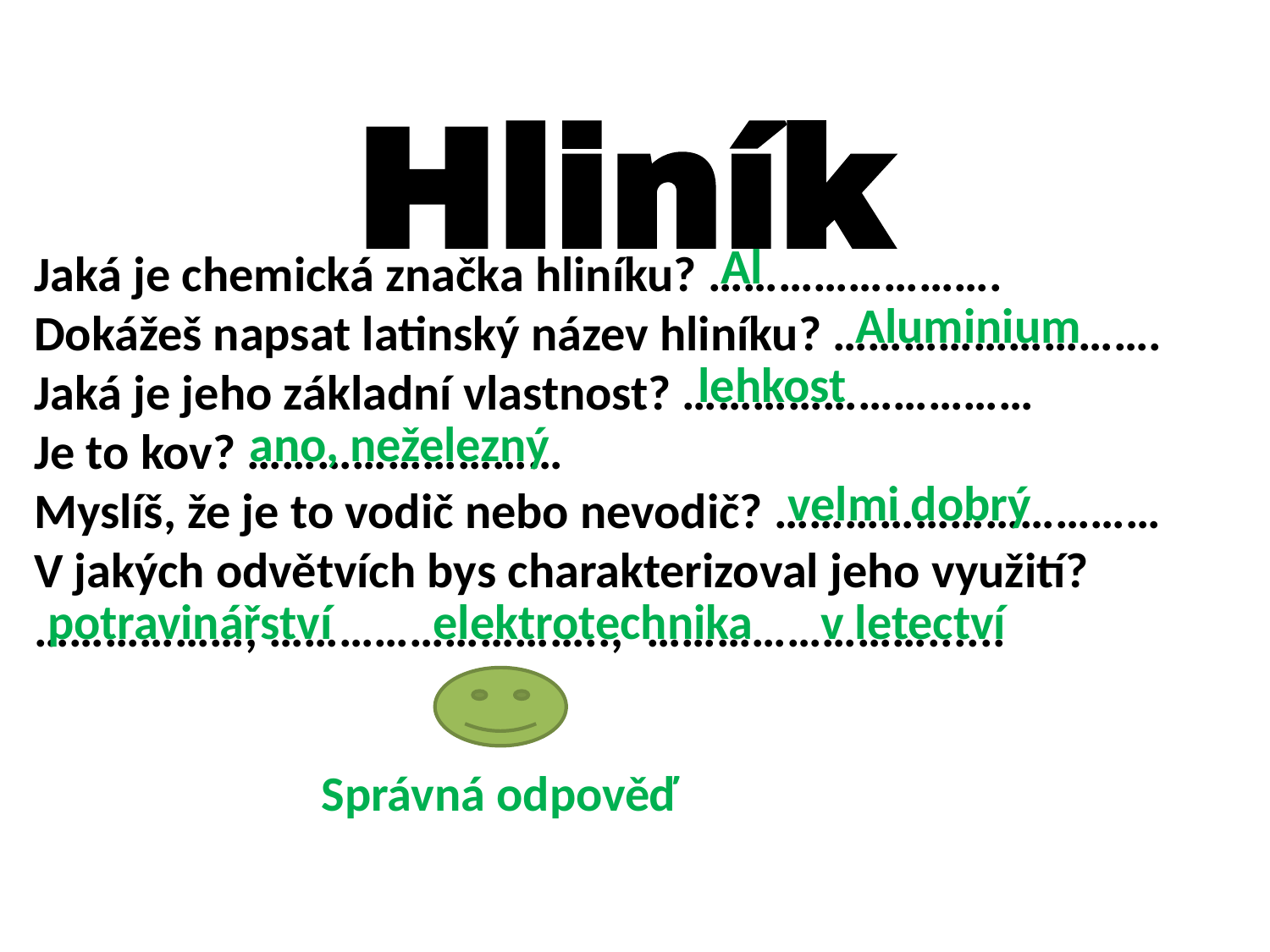

# Hliník
                                                            Al
                                                                        Aluminium
                                                          lehkost
                  ano, neželezný
                                                                  velmi dobrý

potravinářství         elektrotechnika      v letectví
Jaká je chemická značka hliníku? …………………….
Dokážeš napsat latinský název hliníku? ……………………….
Jaká je jeho základní vlastnost? …………………………
Je to kov? ………………………
Myslíš, že je to vodič nebo nevodič? ……………………………
V jakých odvětvích bys charakterizoval jeho využití?
………………, ………………………..,  ……………………......

Správná odpověď